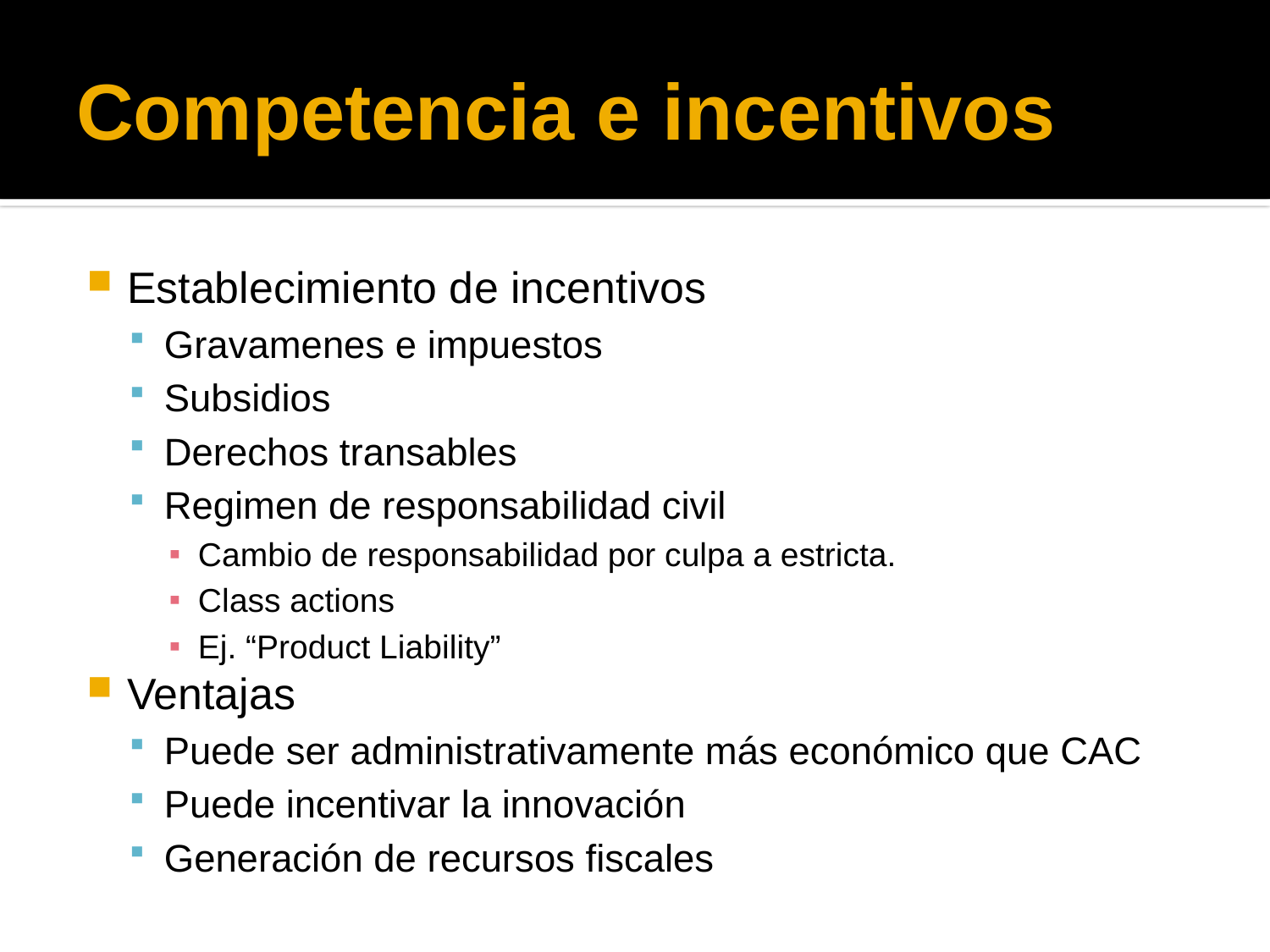

# Competencia e incentivos
Establecimiento de incentivos
Gravamenes e impuestos
Subsidios
Derechos transables
Regimen de responsabilidad civil
Cambio de responsabilidad por culpa a estricta.
Class actions
Ej. “Product Liability”
Ventajas
Puede ser administrativamente más económico que CAC
Puede incentivar la innovación
Generación de recursos fiscales